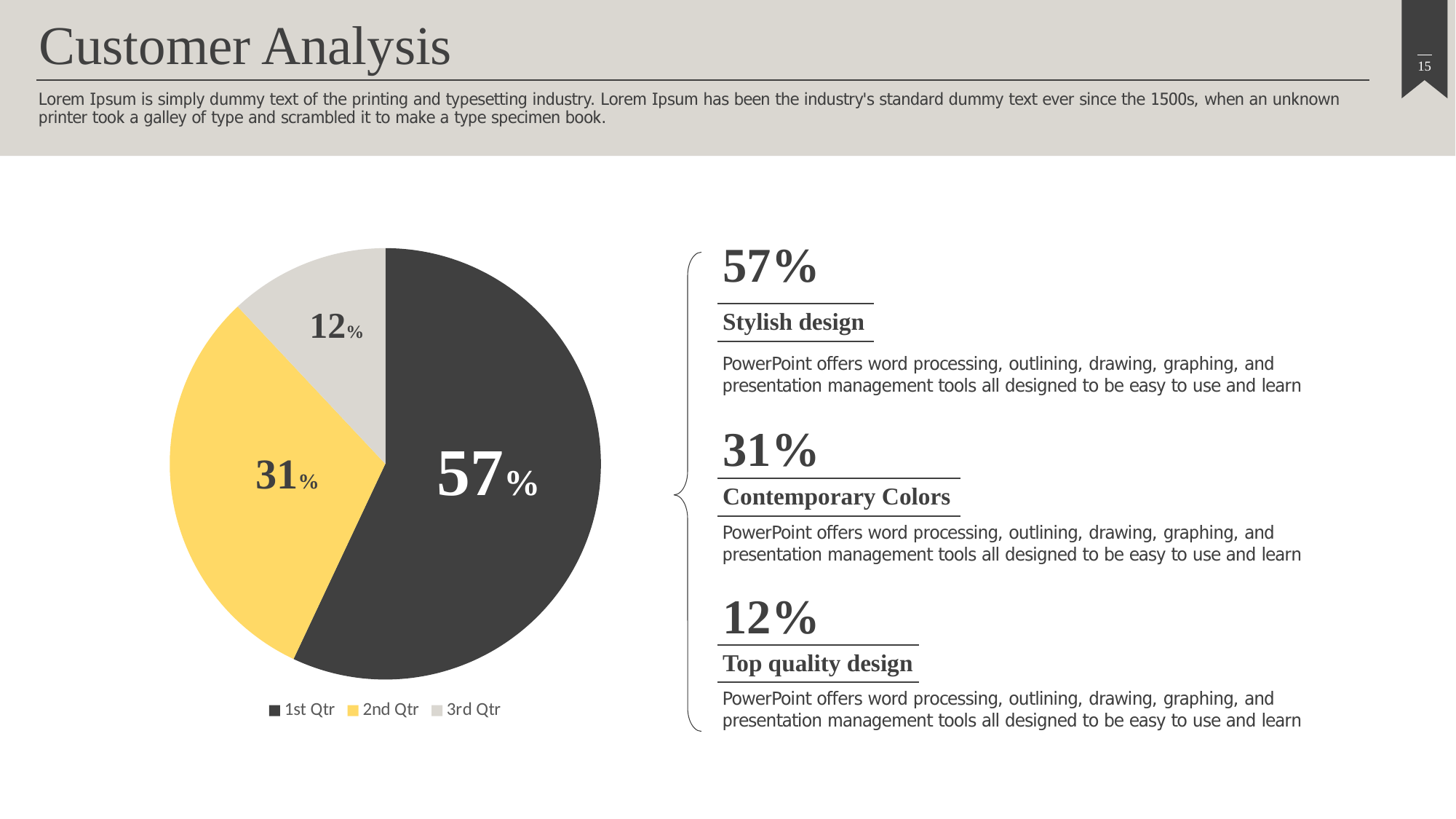

Customer Analysis
Lorem Ipsum is simply dummy text of the printing and typesetting industry. Lorem Ipsum has been the industry's standard dummy text ever since the 1500s, when an unknown printer took a galley of type and scrambled it to make a type specimen book.

### Chart

| Category | Sales |
|---|---|
| 1st Qtr | 5.7 |
| 2nd Qtr | 3.1 |
| 3rd Qtr | 1.2 |
57%

12%
Stylish design
PowerPoint offers word processing, outlining, drawing, graphing, and presentation management tools all designed to be easy to use and learn
31%
57%
31%
Contemporary Colors
PowerPoint offers word processing, outlining, drawing, graphing, and presentation management tools all designed to be easy to use and learn
12%
Top quality design
PowerPoint offers word processing, outlining, drawing, graphing, and presentation management tools all designed to be easy to use and learn